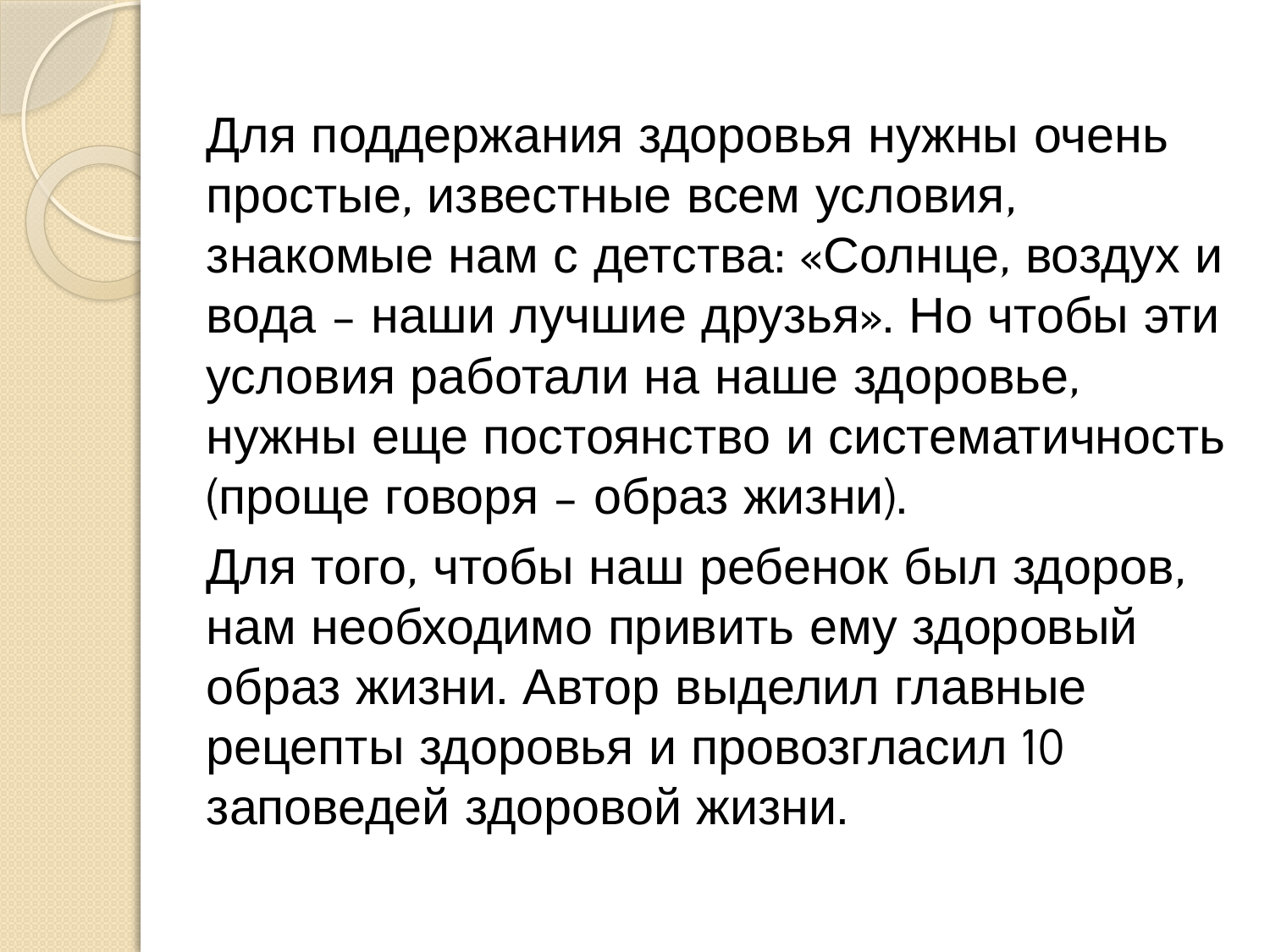

#
	Для поддержания здоровья нужны очень простые, известные всем условия, знакомые нам с детства: «Солнце, воздух и вода – наши лучшие друзья». Но чтобы эти условия работали на наше здоровье, нужны еще постоянство и систематичность (проще говоря – образ жизни).
	Для того, чтобы наш ребенок был здоров, нам необходимо привить ему здоровый образ жизни. Автор выделил главные рецепты здоровья и провозгласил 10 заповедей здоровой жизни.